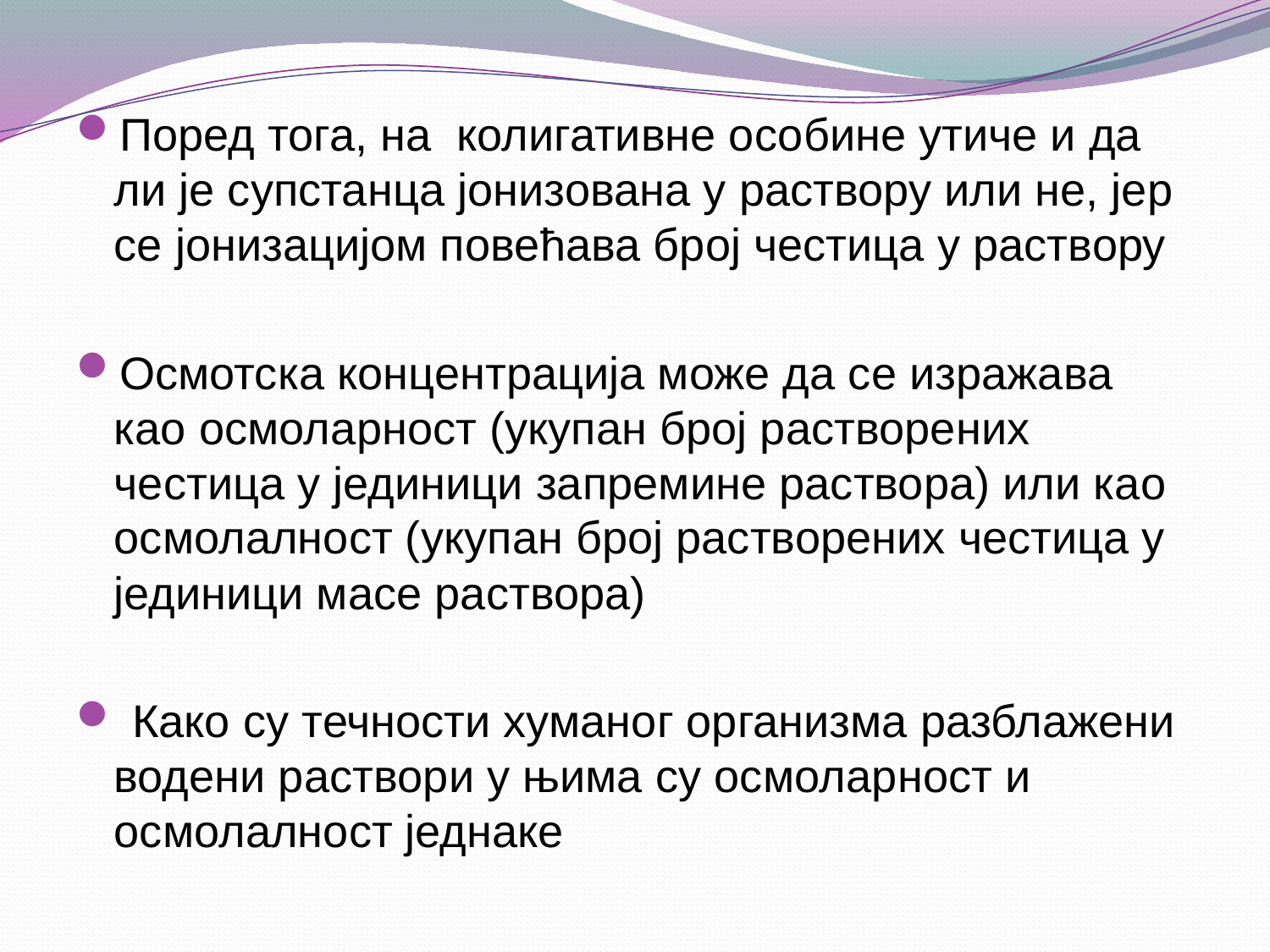

Поред тога, на  колигативне особине утиче и да ли је супстанца јонизована у раствору или не, јер се јонизацијом повећава број честица у раствору

Осмотска концентрација може да се изражава као осмоларност (укупан број растворених честица у јединици запремине раствора) или као осмолалност (укупан број растворених честица у јединици масе раствора)

 Како су течности хуманог организма разблажени водени раствори у њима су осмоларност и осмолалност једнаке